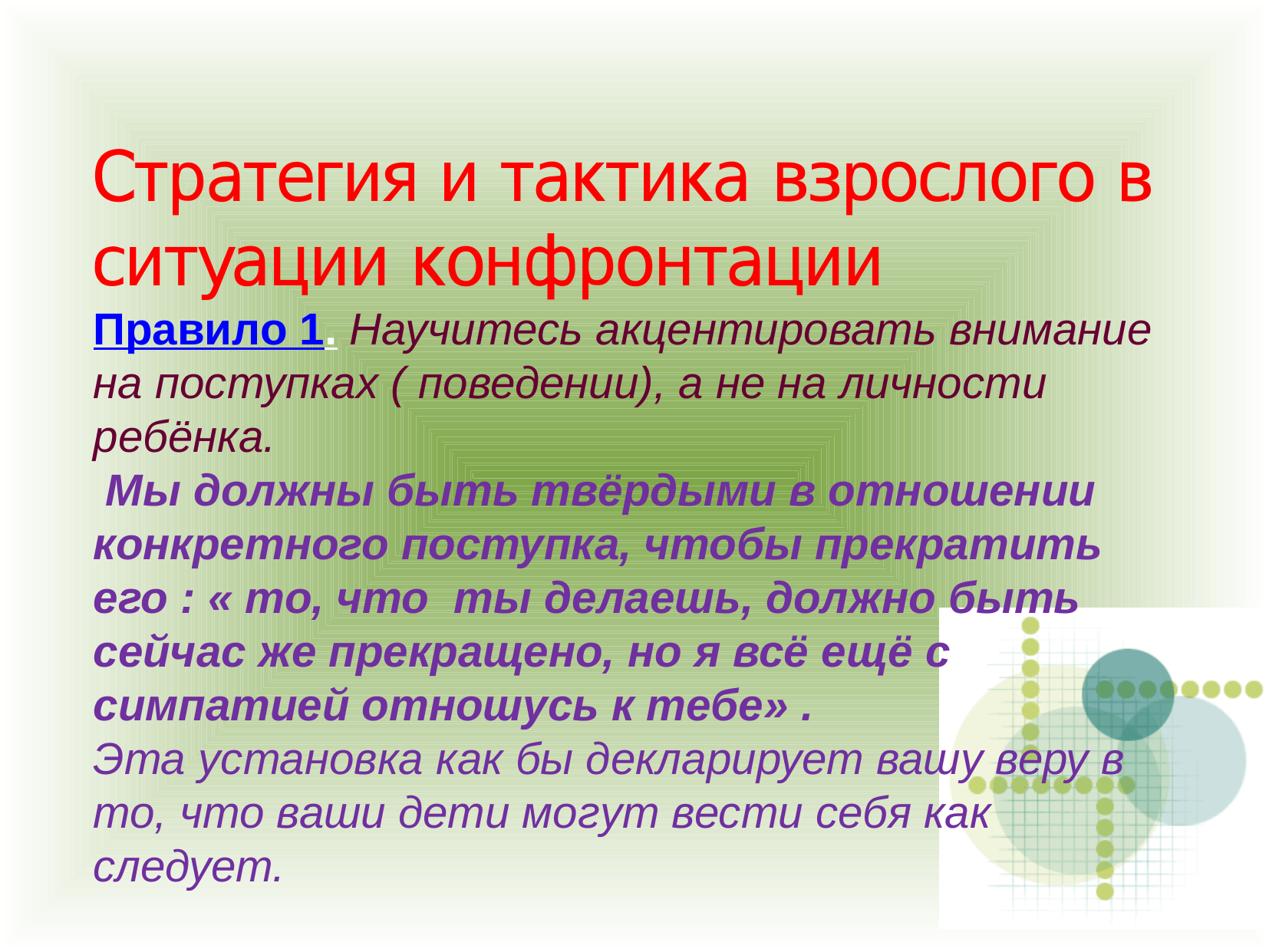

# Стратегия и тактика взрослого в ситуации конфронтации Правило 1. Научитесь акцентировать внимание  на поступках ( поведении), а не на личности ребёнка. Мы должны быть твёрдыми в отношении конкретного поступка, чтобы прекратить его : « то, что  ты делаешь, должно быть сейчас же прекращено, но я всё ещё с симпатией отношусь к тебе» . Эта установка как бы декларирует вашу веру в то, что ваши дети могут вести себя как следует.